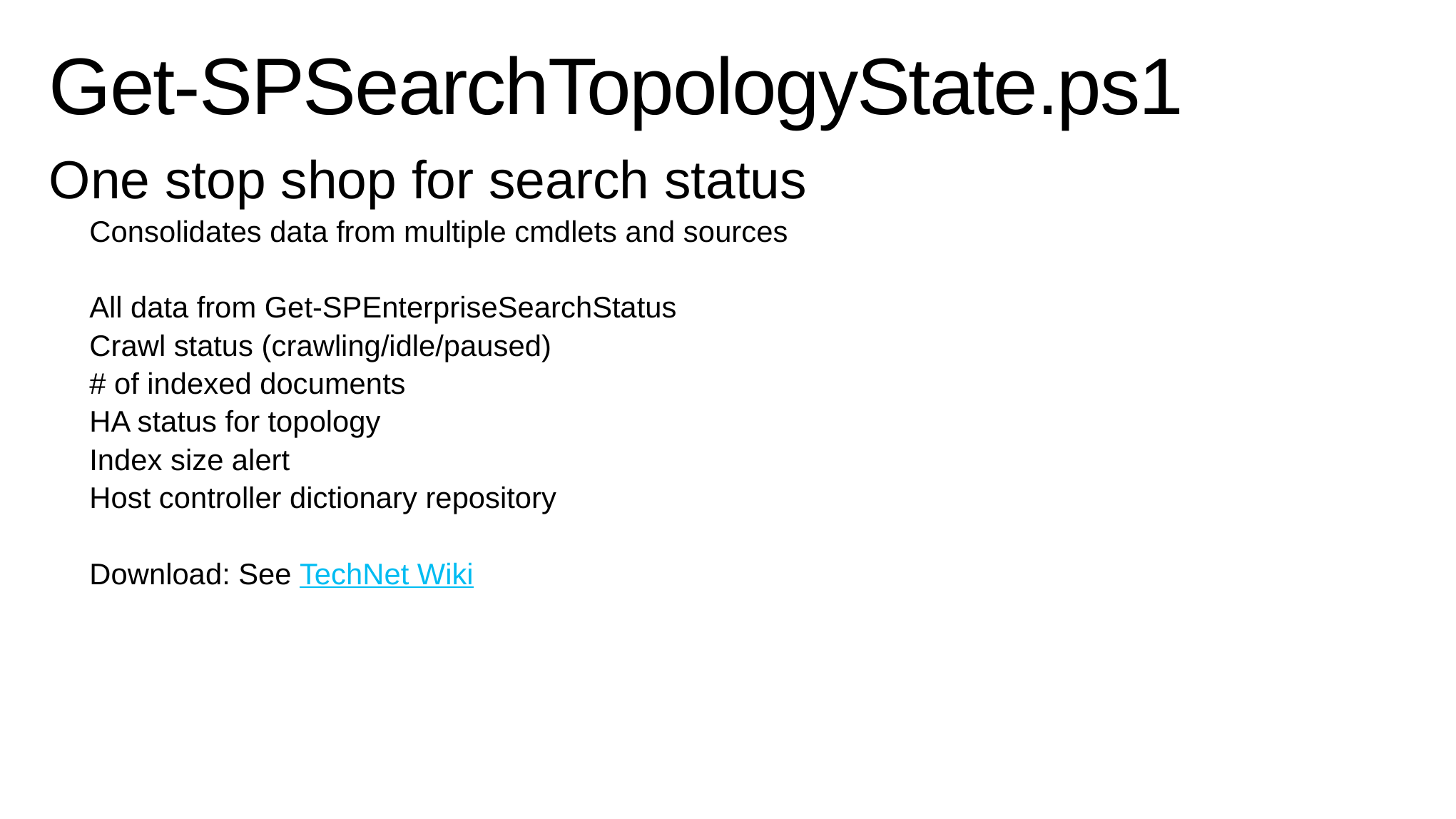

# Get-SPSearchTopologyState.ps1
One stop shop for search status
Consolidates data from multiple cmdlets and sources

All data from Get-SPEnterpriseSearchStatus
Crawl status (crawling/idle/paused)
# of indexed documents
HA status for topology
Index size alert
Host controller dictionary repository

Download: See TechNet Wiki